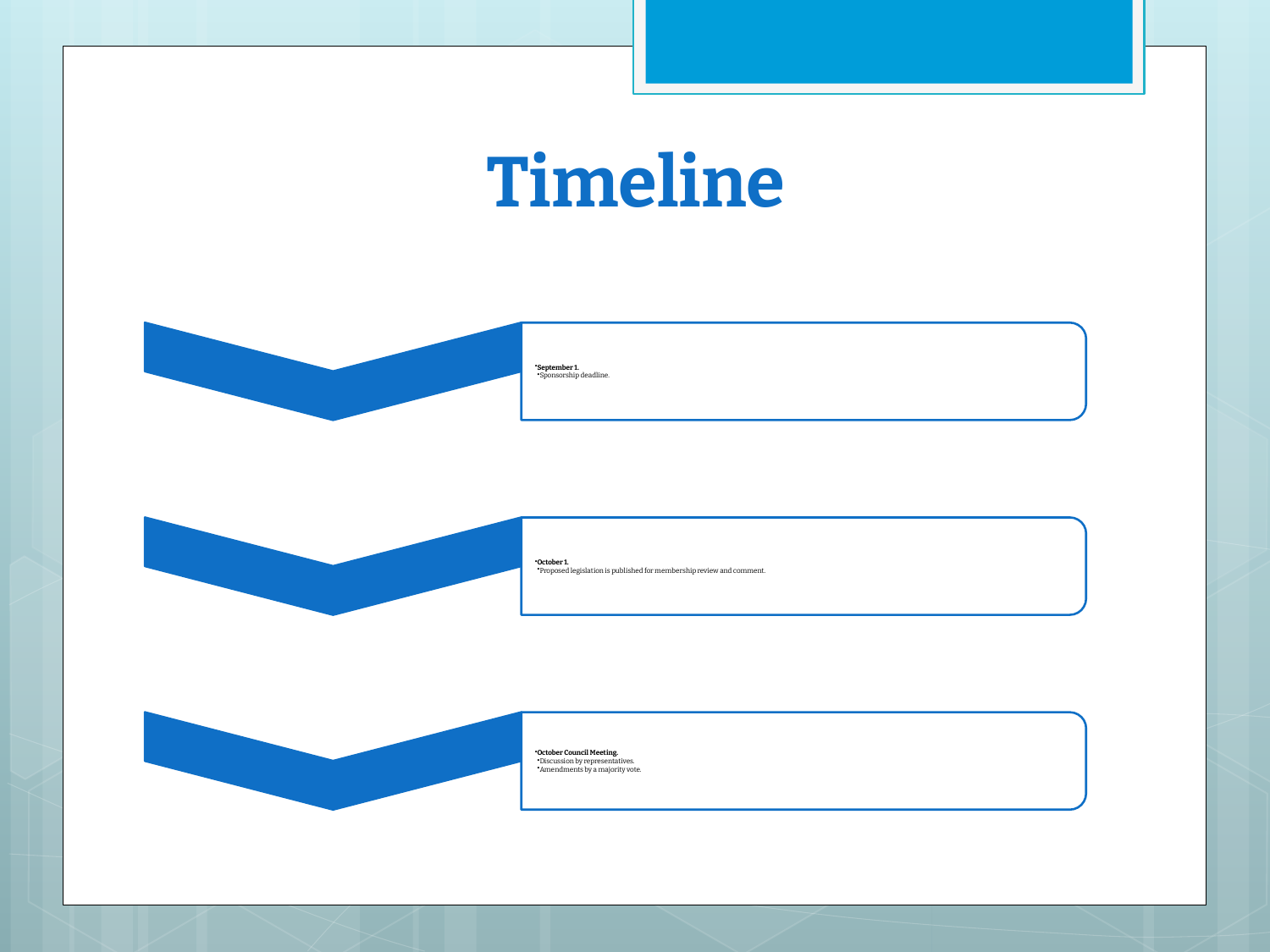

# Timeline
Proposed legislation is published for membership review and comment.
October Council Meeting.
Discussion by representatives.
October 1.
Sponsorship deadline.
September 1.
Amendments by a majority vote.